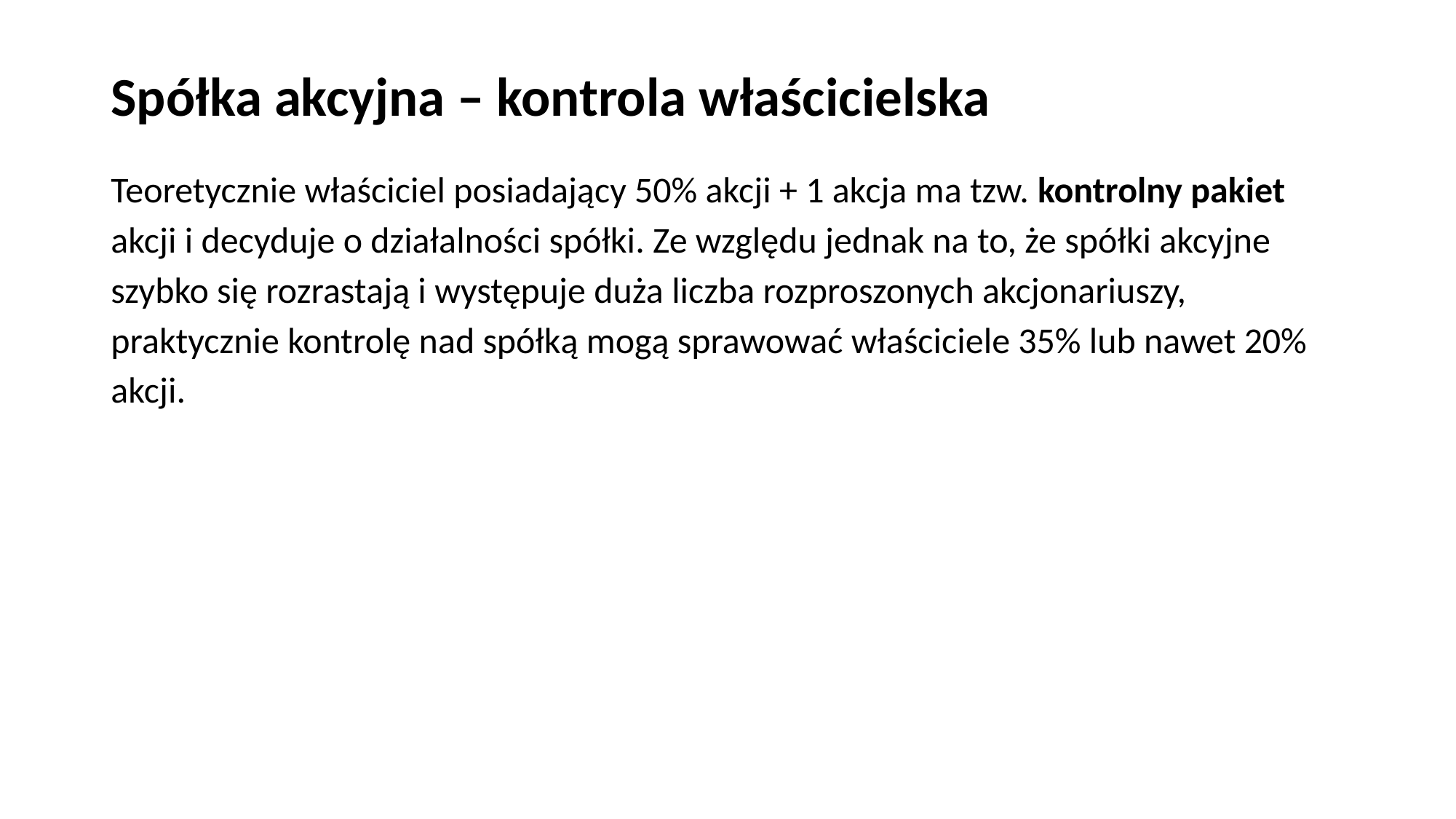

# Spółka akcyjna – kontrola właścicielska
Teoretycznie właściciel posiadający 50% akcji + 1 akcja ma tzw. kontrolny pakiet akcji i decyduje o działalności spółki. Ze względu jednak na to, że spółki akcyjne szybko się rozrastają i występuje duża liczba rozproszonych akcjonariuszy, praktycznie kontrolę nad spółką mogą sprawować właściciele 35% lub nawet 20% akcji.